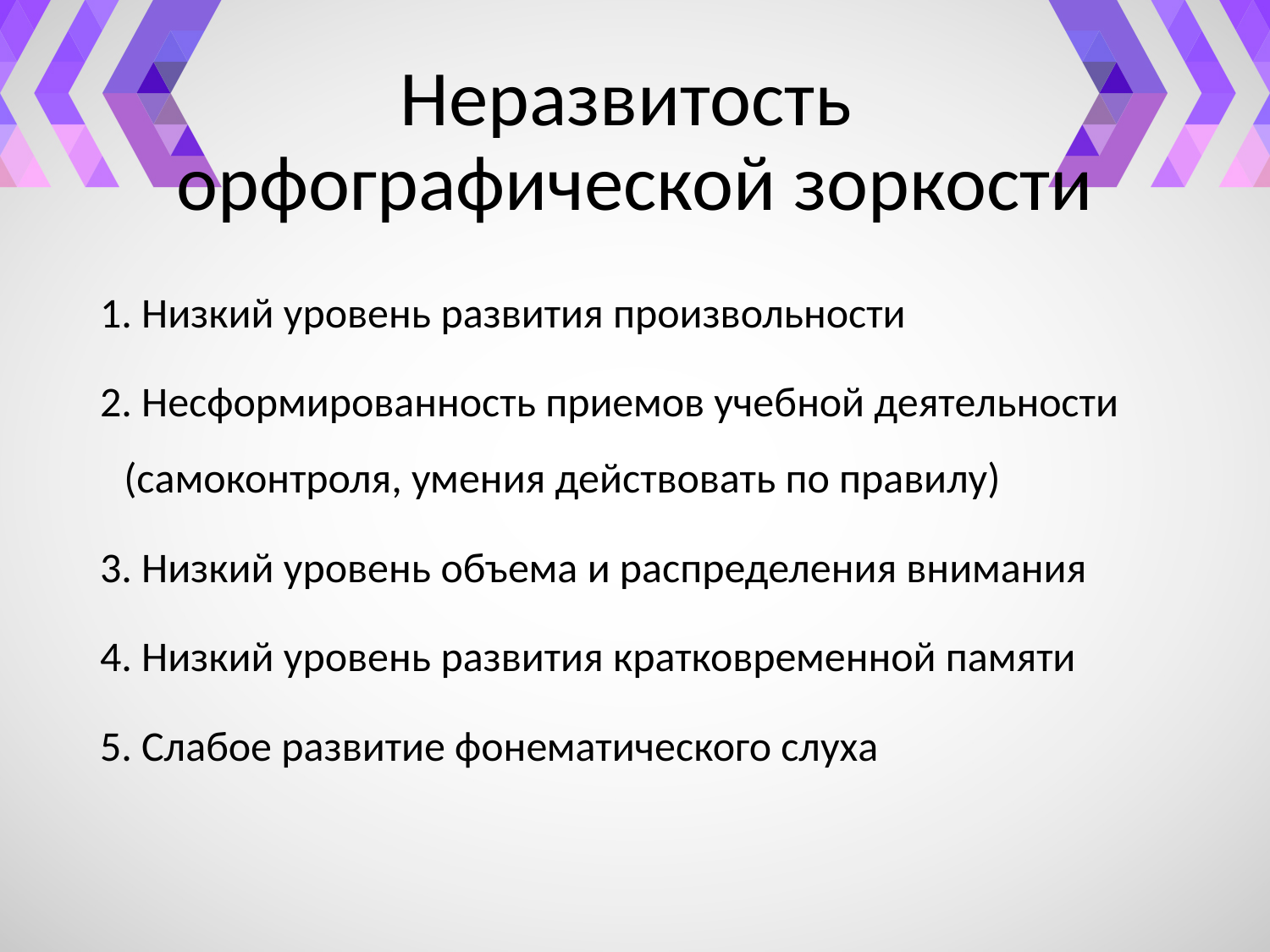

# Неразвитость орфографической зоркости
1. Низкий уровень развития произвольности
2. Несформированность приемов учебной деятельности (самоконтроля, умения действовать по правилу)
3. Низкий уровень объема и распределения внимания
4. Низкий уровень развития кратковременной памяти
5. Слабое развитие фонематического слуха